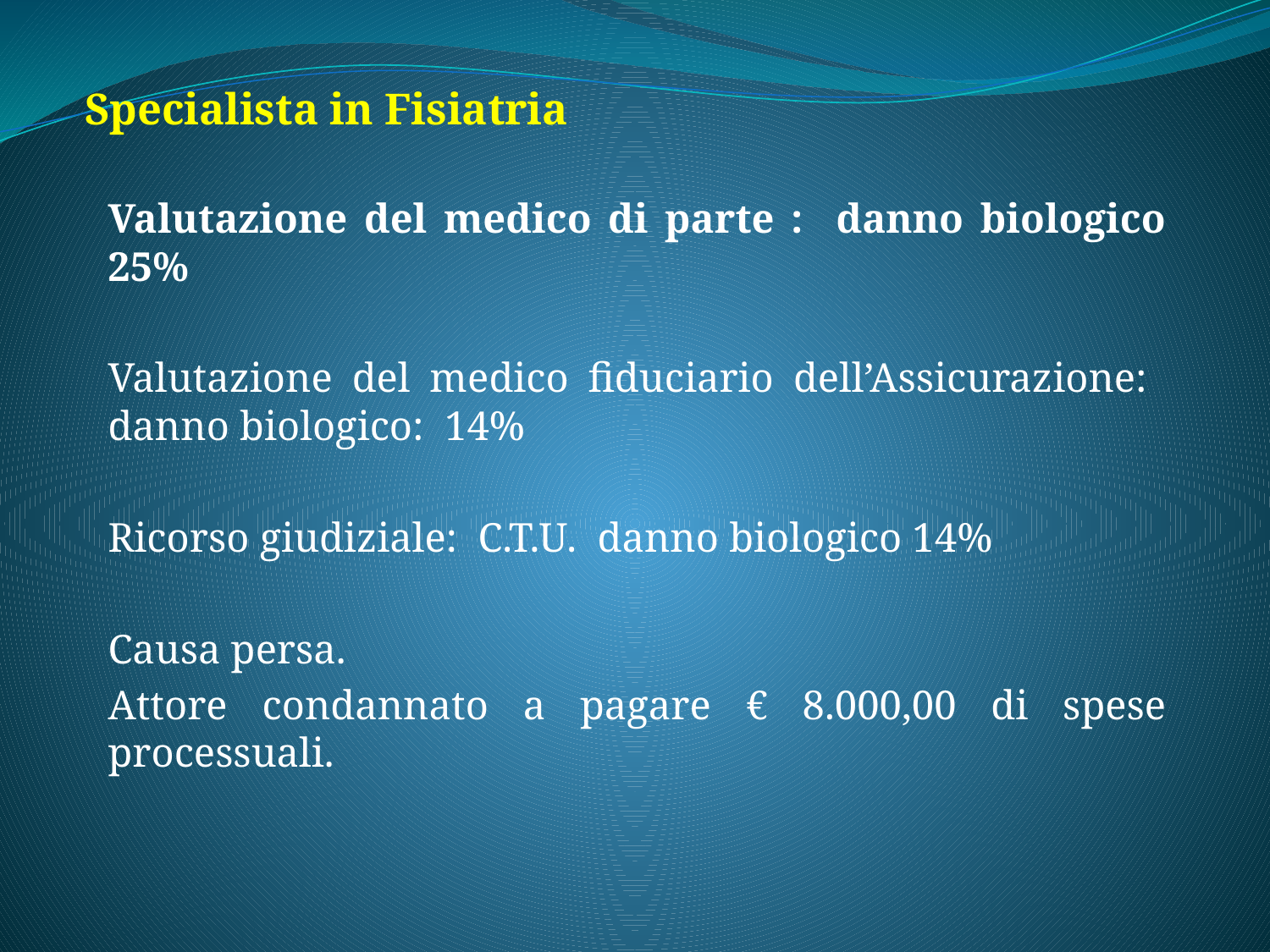

Specialista in Fisiatria

Valutazione del medico di parte :  danno biologico 25%

Valutazione del medico fiduciario dell’Assicurazione:  danno biologico:  14%

Ricorso giudiziale:  C.T.U.  danno biologico 14%

Causa persa.
Attore condannato a pagare € 8.000,00 di spese processuali.